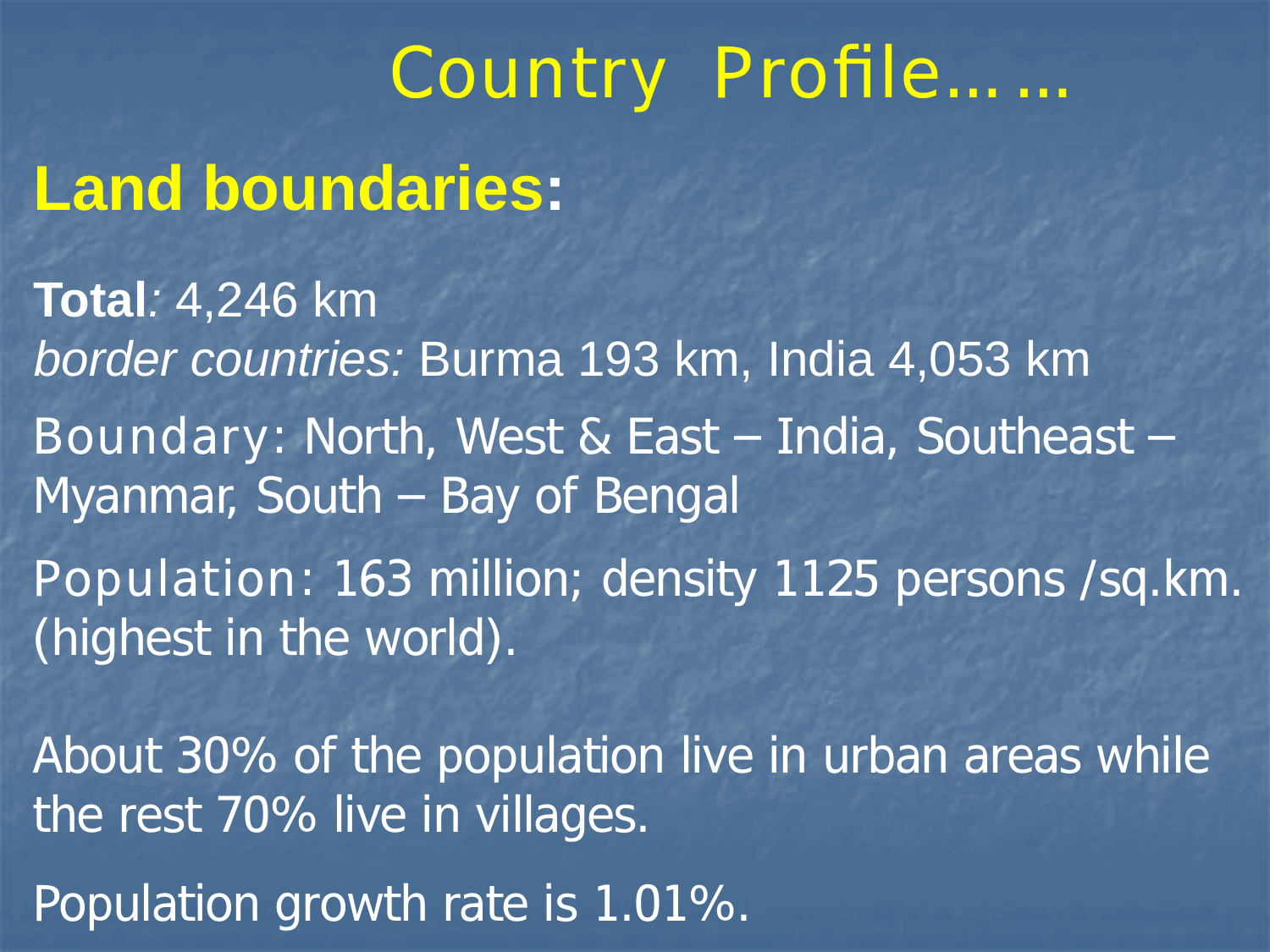

Country  Profile……
Land boundaries:

Total: 4,246 km
border countries: Burma 193 km, India 4,053 km

Boundary: North, West & East – India, Southeast – Myanmar, South – Bay of Bengal

Population: 163 million; density 1125 persons /sq.km.(highest in the world).

About 30% of the population live in urban areas while the rest 70% live in villages.

Population growth rate is 1.01%.